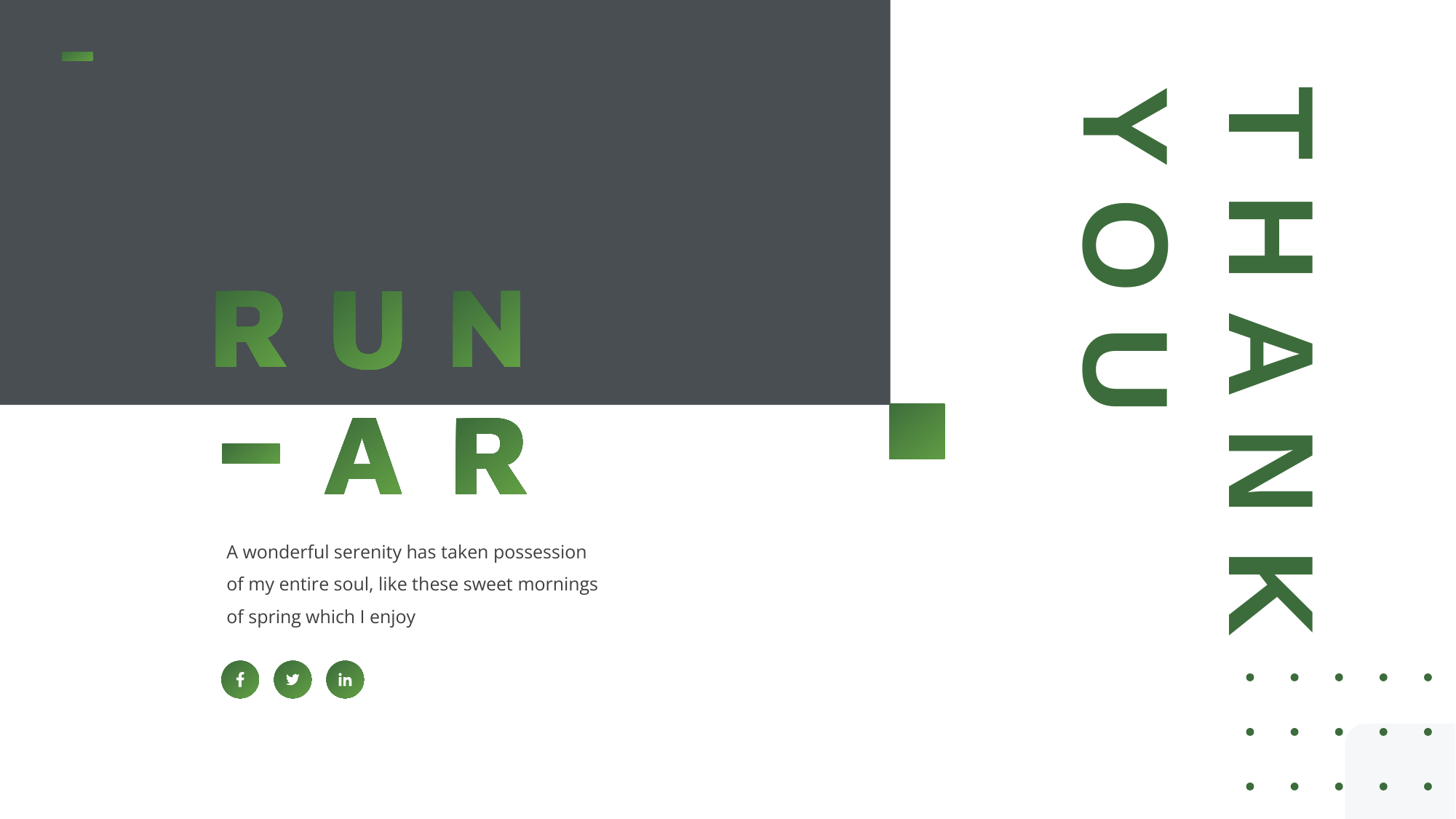

T H A N K
Y O U

A wonderful serenity has taken possession of my entire soul, like these sweet mornings of spring which I enjoy